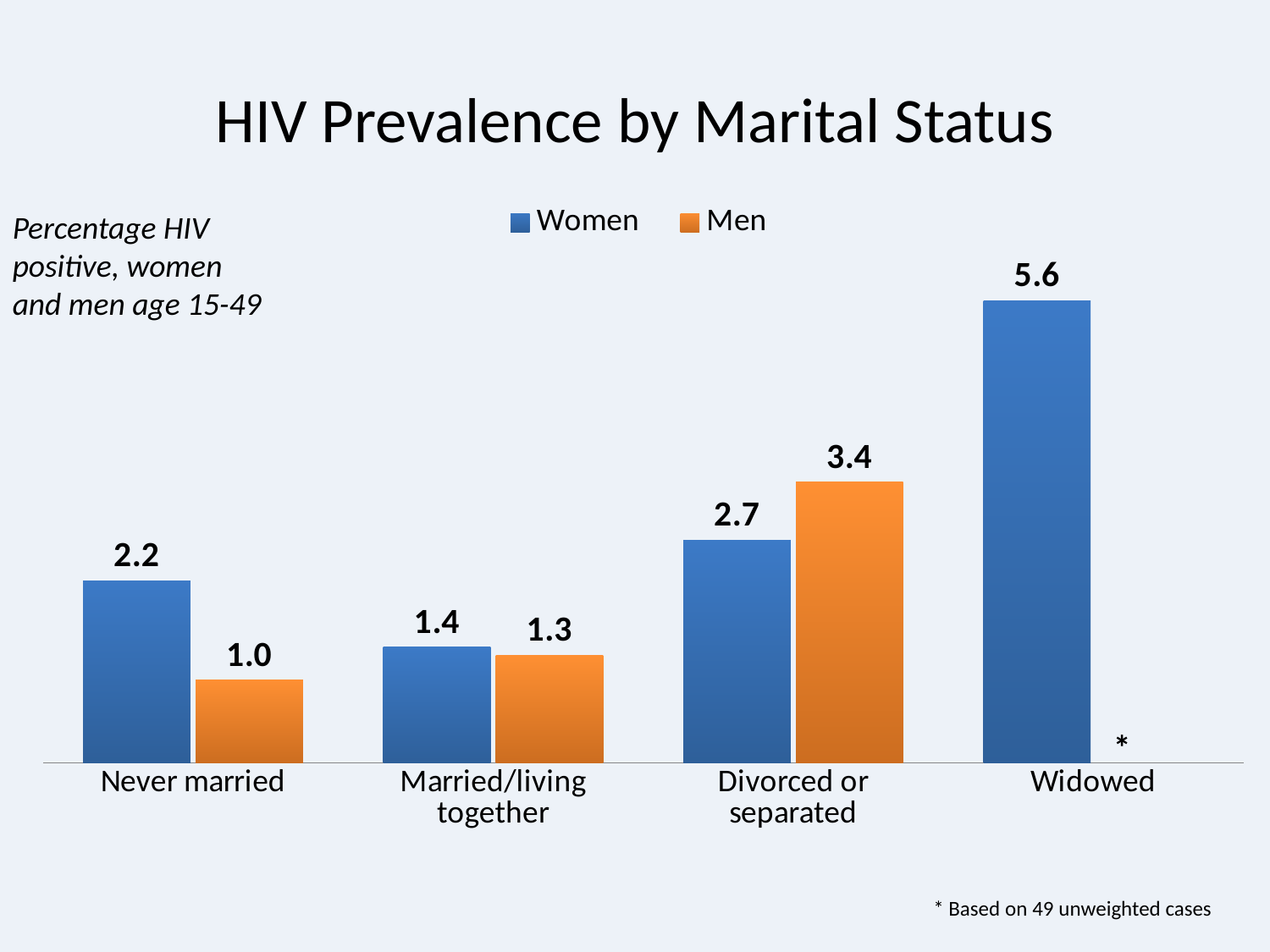

# HIV Prevalence by Marital Status

### Chart

| Category | Women | Men |
|---|---|---|
| Never married | 2.2 | 1.0 |
| Married/living together | 1.4 | 1.3 |
| Divorced or separated | 2.7 | 3.4 |
| Widowed | 5.6 | None |
Percentage HIV positive, women and men age 15-49
*
* Based on 49 unweighted cases